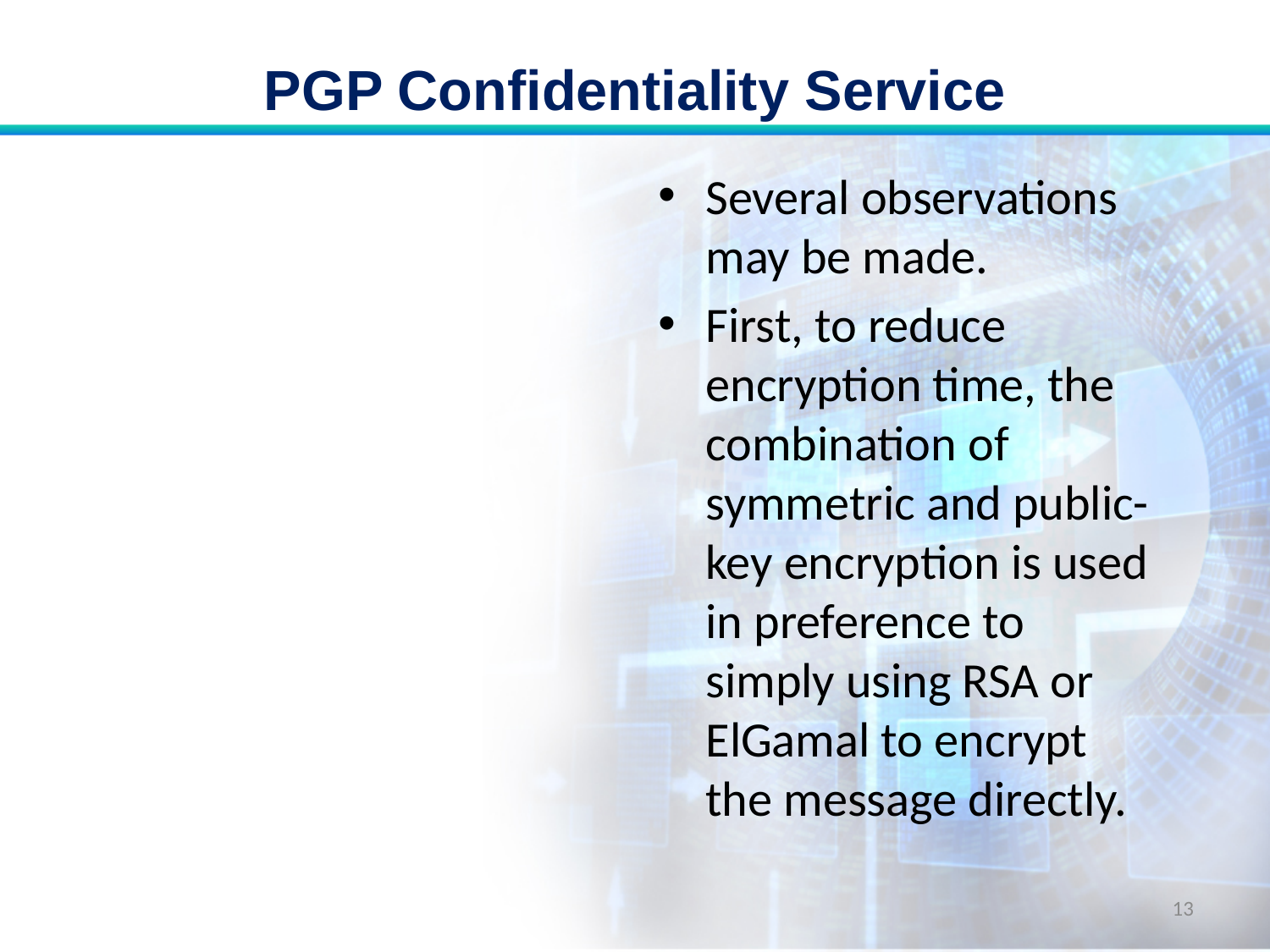

# PGP Confidentiality Service
Several observations may be made.
First, to reduce encryption time, the combination of symmetric and public-key encryption is used in preference to  simply using RSA or ElGamal to encrypt the message directly.
13